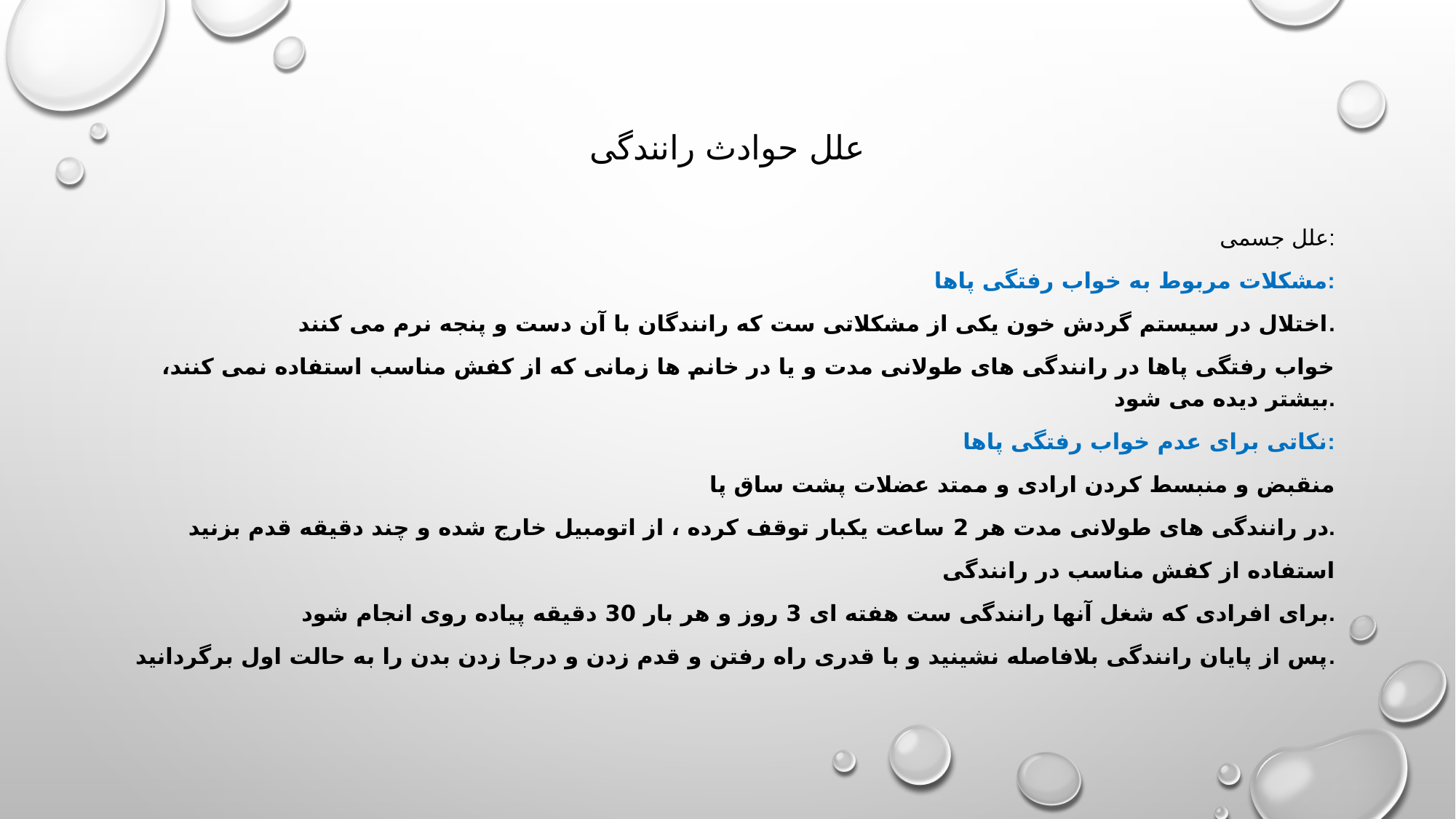

# علل حوادث رانندگی
علل جسمی:
مشکلات مربوط به خواب رفتگی پاها:
اختلال در سیستم گردش خون یکی از مشکلاتی ست که رانندگان با آن دست و پنجه نرم می کنند.
خواب رفتگی پاها در رانندگی های طولانی مدت و یا در خانم ها زمانی که از کفش مناسب استفاده نمی کنند، بیشتر دیده می شود.
نکاتی برای عدم خواب رفتگی پاها:
منقبض و منبسط کردن ارادی و ممتد عضلات پشت ساق پا
در رانندگی های طولانی مدت هر 2 ساعت یکبار توقف کرده ، از اتومبیل خارج شده و چند دقیقه قدم بزنید.
استفاده از کفش مناسب در رانندگی
برای افرادی که شغل آنها رانندگی ست هفته ای 3 روز و هر بار 30 دقیقه پیاده روی انجام شود.
پس از پایان رانندگی بلافاصله نشینید و با قدری راه رفتن و قدم زدن و درجا زدن بدن را به حالت اول برگردانید.